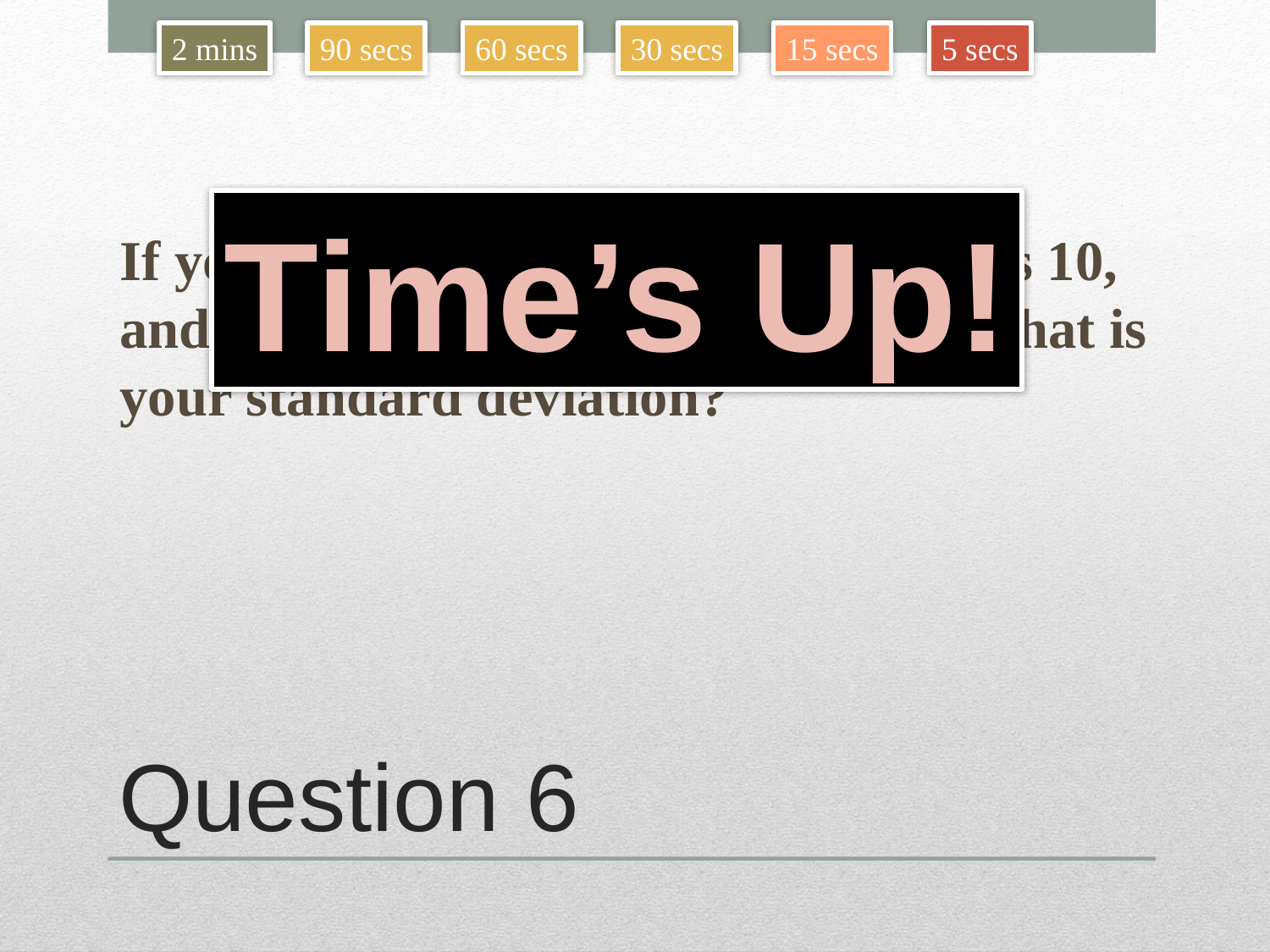

2 mins
90 secs
60 secs
30 secs
15 secs
5 secs
If your sample size is 12, your mean is 10, and your sum of squares (SS) is 44, what is your standard deviation?

Time’s Up!
# Question 6